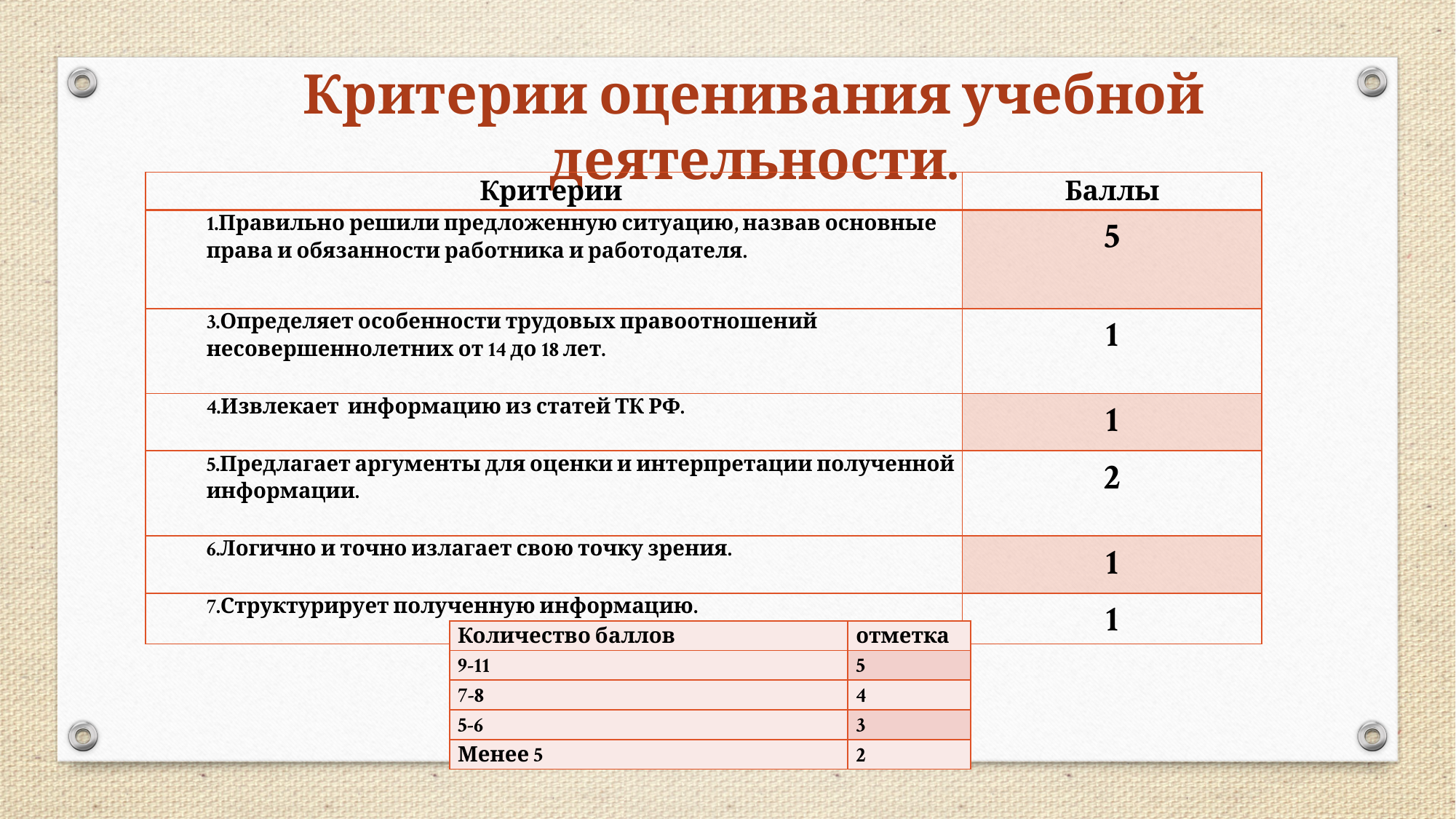

Критерии оценивания учебной деятельности.
| Критерии | Баллы |
| --- | --- |
| 1.Правильно решили предложенную ситуацию, назвав основные права и обязанности работника и работодателя. | 5 |
| 3.Определяет особенности трудовых правоотношений несовершеннолетних от 14 до 18 лет. | 1 |
| 4.Извлекает информацию из статей ТК РФ. | 1 |
| 5.Предлагает аргументы для оценки и интерпретации полученной информации. | 2 |
| 6.Логично и точно излагает свою точку зрения. | 1 |
| 7.Структурирует полученную информацию. | 1 |
| Количество баллов | отметка |
| --- | --- |
| 9-11 | 5 |
| 7-8 | 4 |
| 5-6 | 3 |
| Менее 5 | 2 |